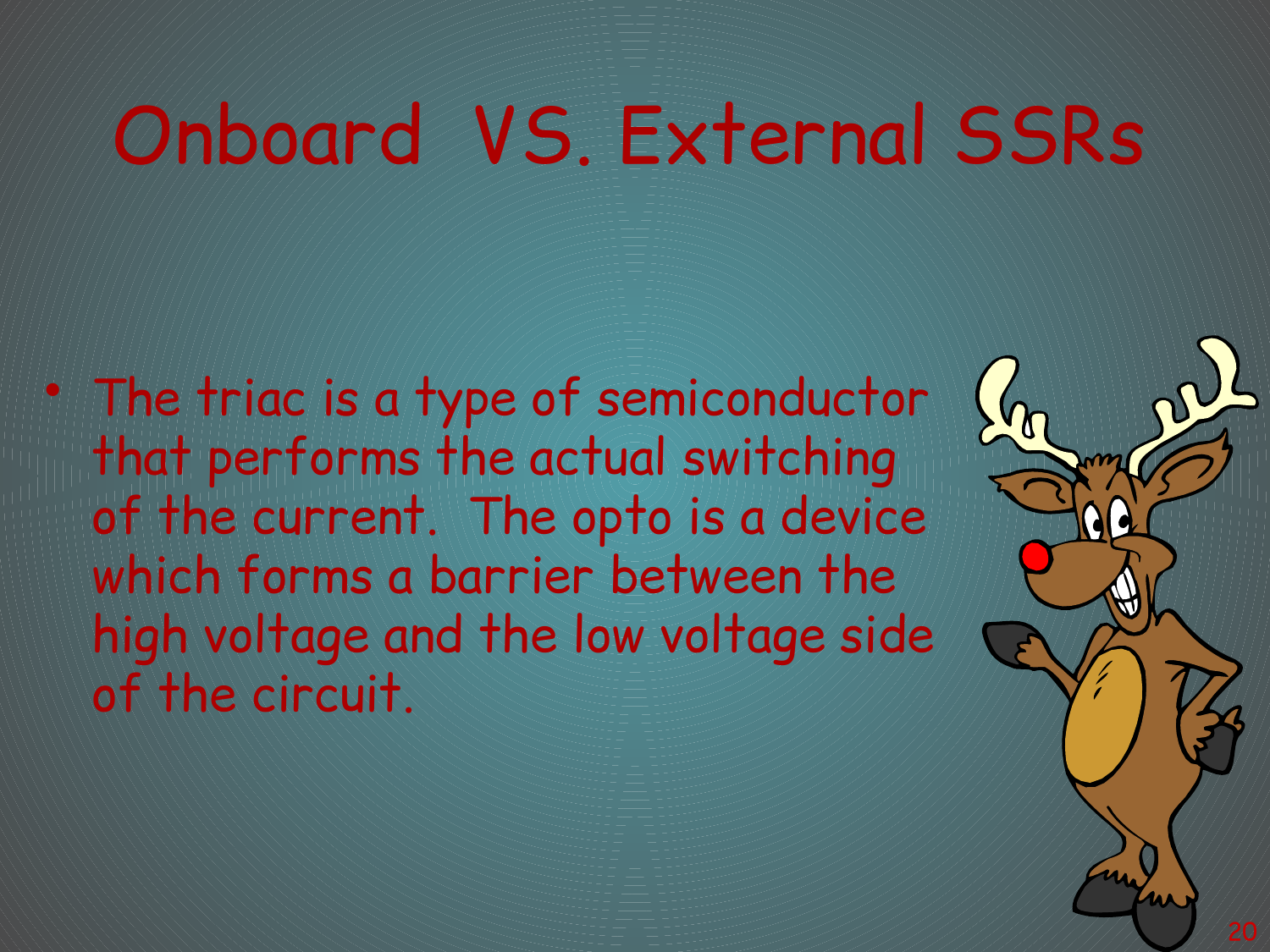

# Onboard  VS. External SSRs
The triac is a type of semiconductor that performs the actual switching of the current.  The opto is a device which forms a barrier between the high voltage and the low voltage side of the circuit.

20